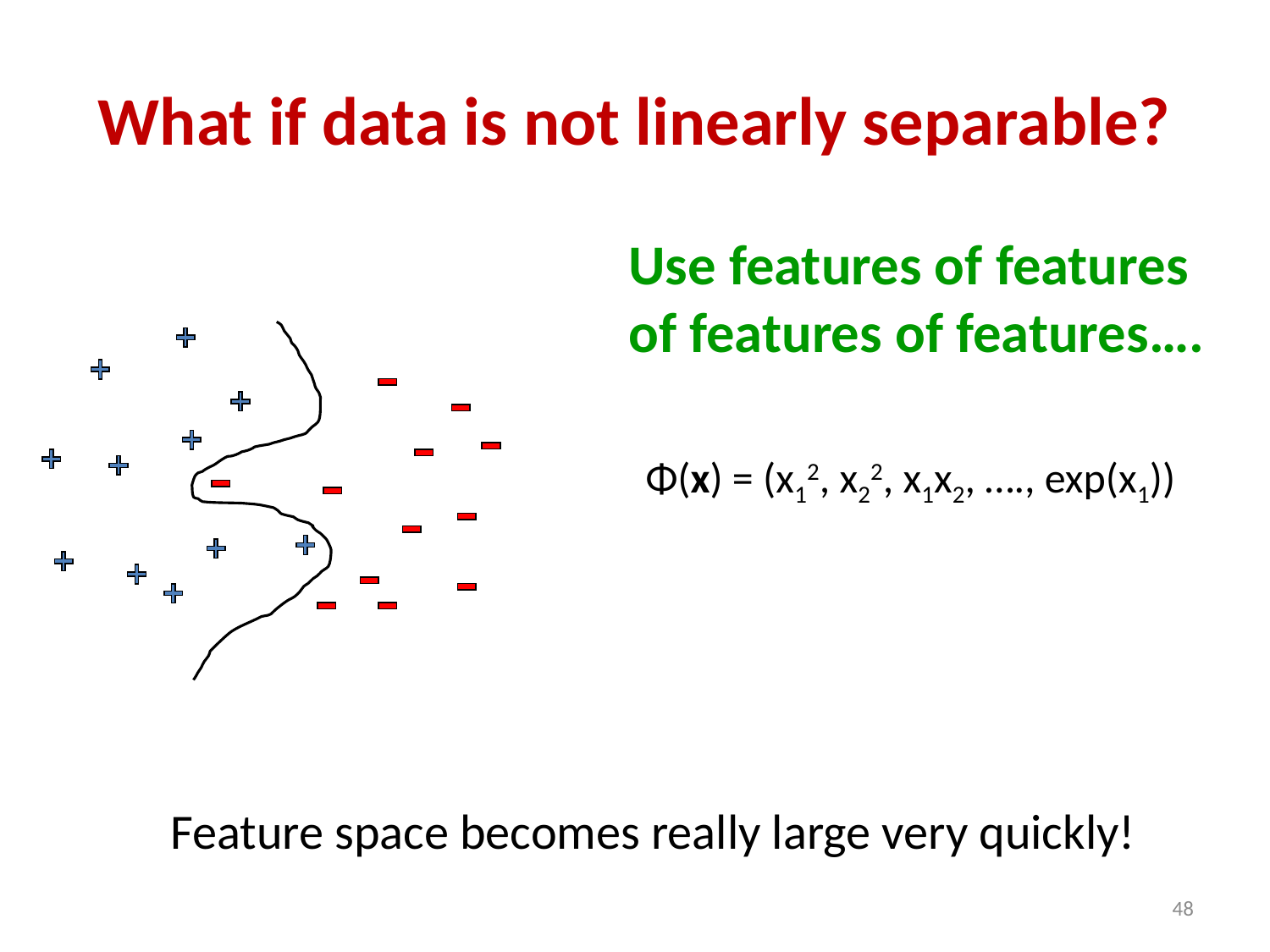

# What if data is not linearly separable?
Use features of features
of features of features….

Φ(x) = (x12, x22, x1x2, …., exp(x1))

Feature space becomes really large very quickly!
48